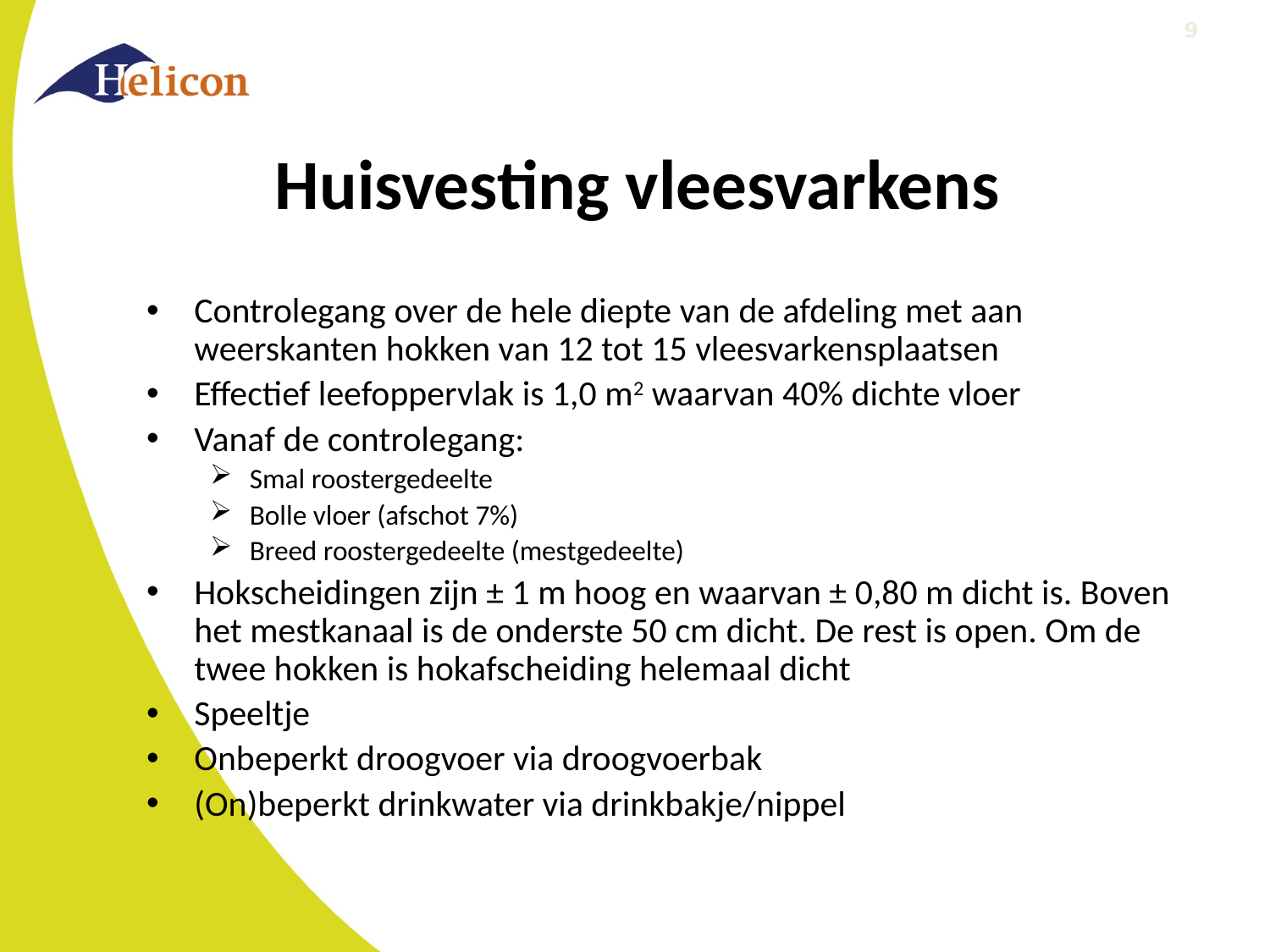

9
Huisvesting vleesvarkens
Controlegang over de hele diepte van de afdeling met aan weerskanten hokken van 12 tot 15 vleesvarkensplaatsen
Effectief leefoppervlak is 1,0 m2 waarvan 40% dichte vloer
Vanaf de controlegang:
Smal roostergedeelte
Bolle vloer (afschot 7%)
Breed roostergedeelte (mestgedeelte)
Hokscheidingen zijn ± 1 m hoog en waarvan ± 0,80 m dicht is. Boven het mestkanaal is de onderste 50 cm dicht. De rest is open. Om de twee hokken is hokafscheiding helemaal dicht
Speeltje
Onbeperkt droogvoer via droogvoerbak
(On)beperkt drinkwater via drinkbakje/nippel